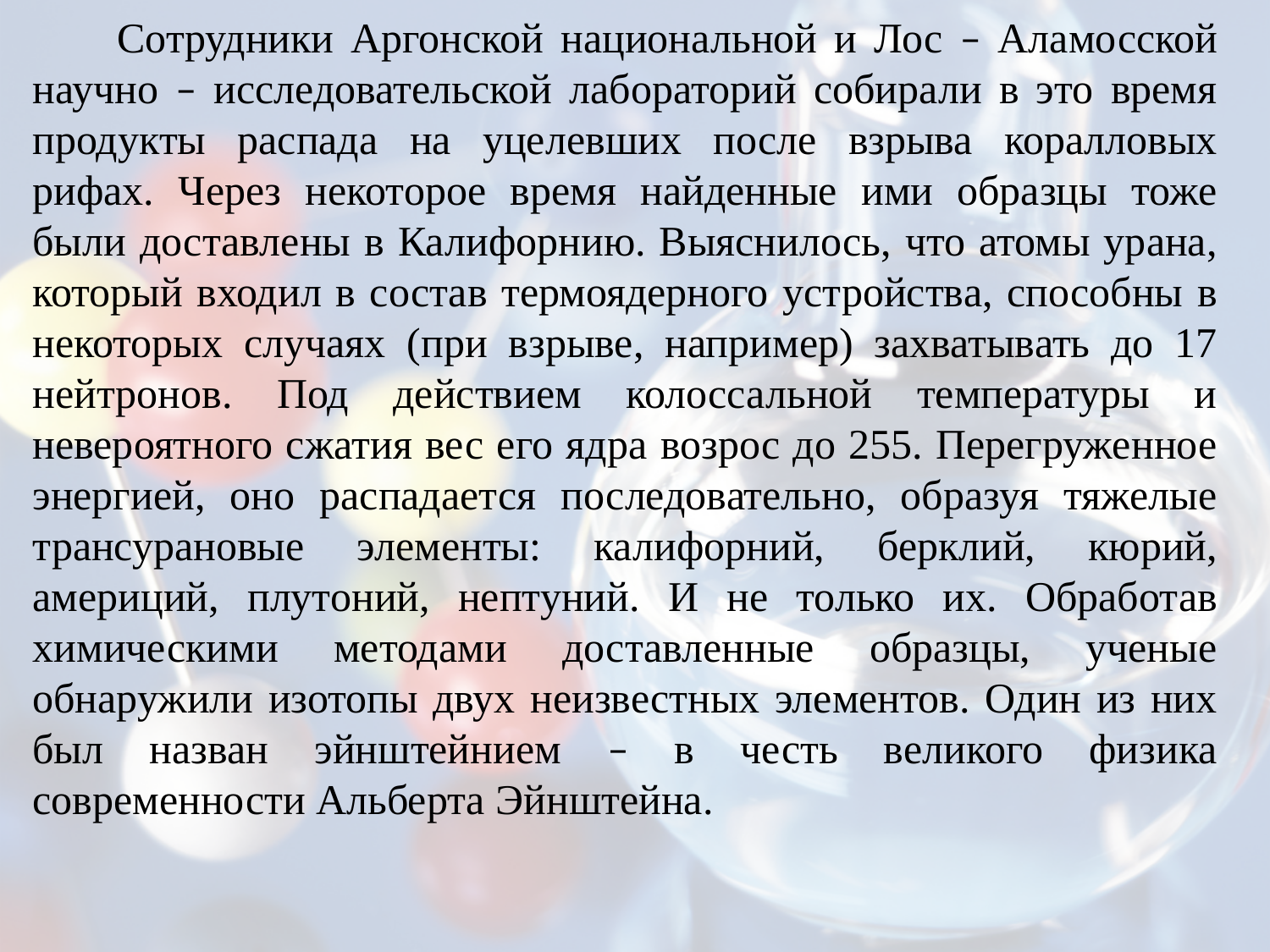

Сотрудники Аргонской национальной и Лос – Аламосской научно – исследовательской лабораторий собирали в это время продукты распада на уцелевших после взрыва коралловых рифах. Через некоторое время найденные ими образцы тоже были доставлены в Калифорнию. Выяснилось, что атомы урана, который входил в состав термоядерного устройства, способны в некоторых случаях (при взрыве, например) захватывать до 17 нейтронов. Под действием колоссальной температуры и невероятного сжатия вес его ядра возрос до 255. Перегруженное энергией, оно распадается последовательно, образуя тяжелые трансурановые элементы: калифорний, берклий, кюрий, америций, плутоний, нептуний. И не только их. Обработав химическими методами доставленные образцы, ученые обнаружили изотопы двух неизвестных элементов. Один из них был назван эйнштейнием – в честь великого физика современности Альберта Эйнштейна.